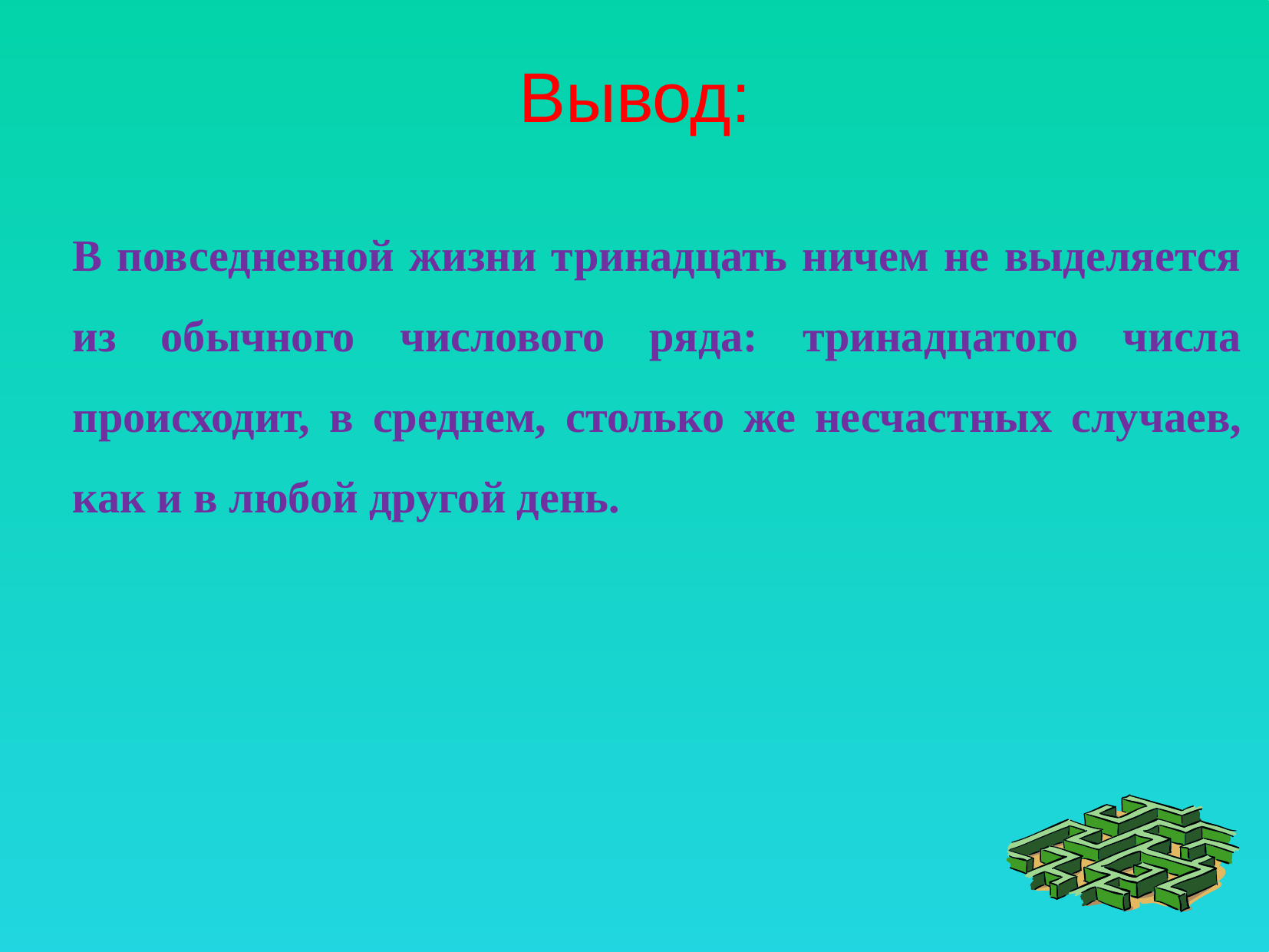

# Вывод:
В повседневной жизни тринадцать ничем не выделяется из обычного числового ряда: тринадцатого числа происходит, в среднем, столько же несчастных случаев, как и в любой другой день.